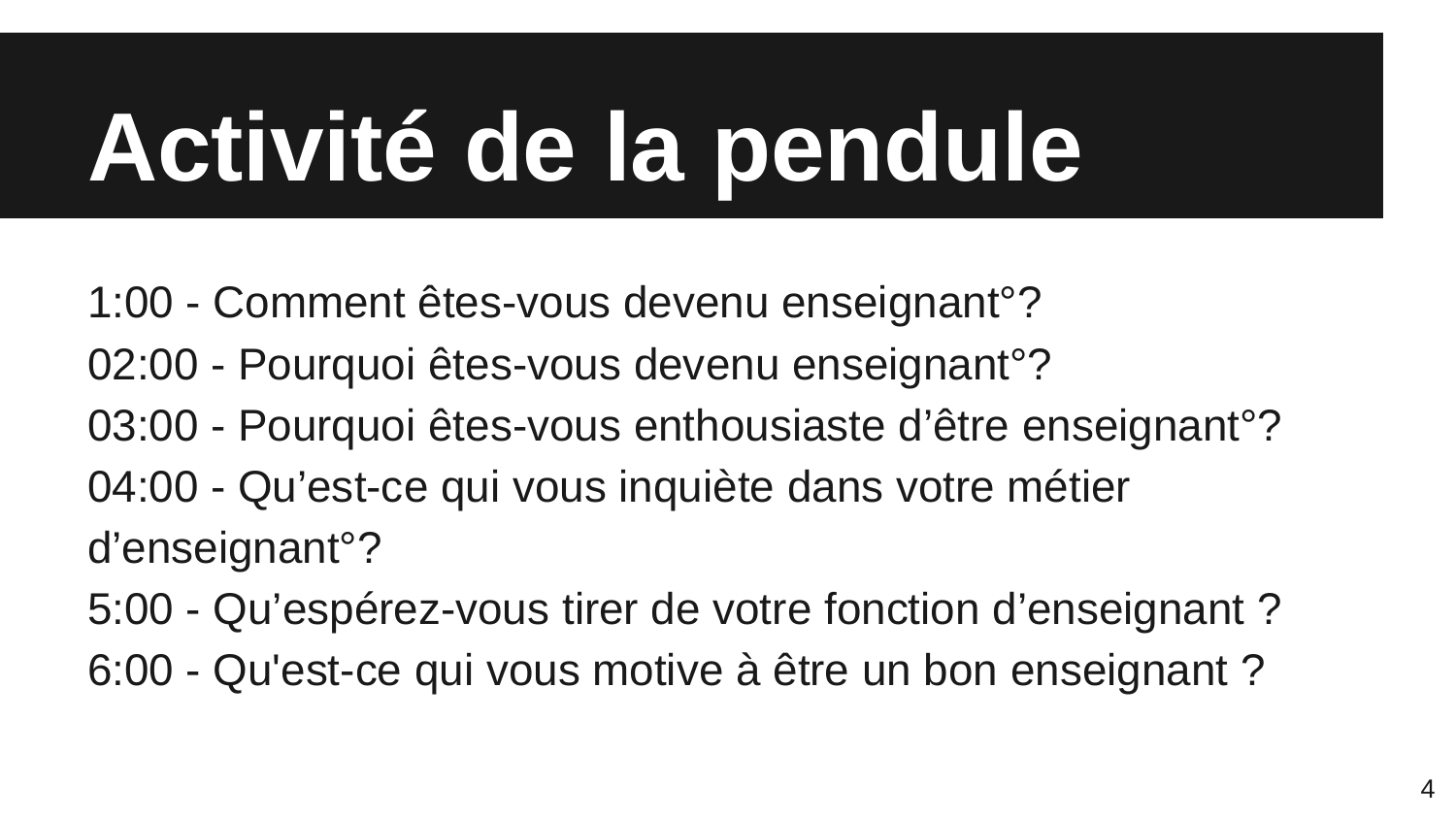

# Activité de la pendule
1:00 - Comment êtes-vous devenu enseignant°?
02:00 - Pourquoi êtes-vous devenu enseignant°?
03:00 - Pourquoi êtes-vous enthousiaste d’être enseignant°?
04:00 - Qu’est-ce qui vous inquiète dans votre métier d’enseignant°?
5:00 - Qu’espérez-vous tirer de votre fonction d’enseignant ?
6:00 - Qu'est-ce qui vous motive à être un bon enseignant ?
4